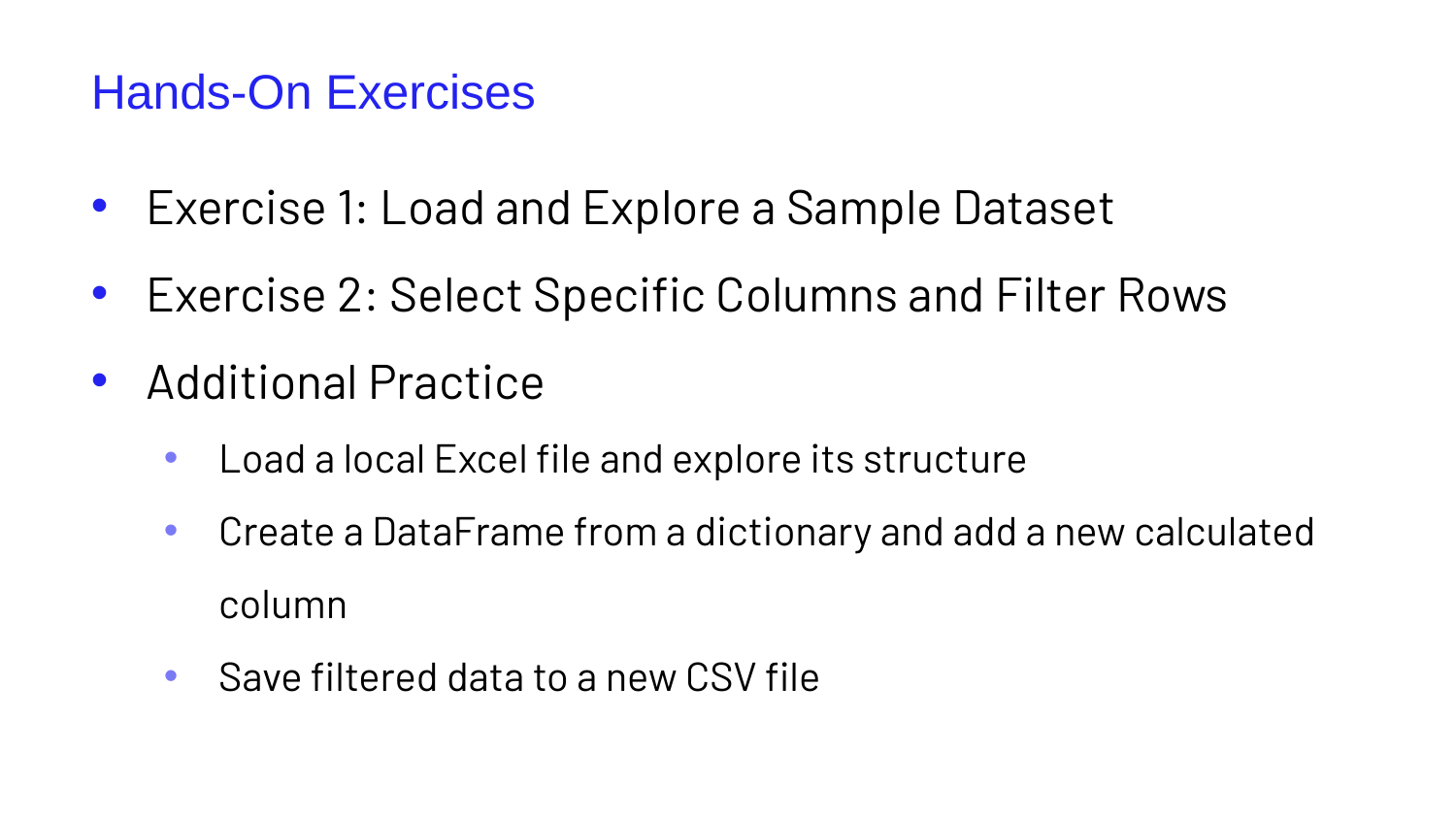

Hands-On Exercises
Exercise 1: Load and Explore a Sample Dataset
Exercise 2: Select Specific Columns and Filter Rows
Additional Practice
Load a local Excel file and explore its structure
Create a DataFrame from a dictionary and add a new calculated column
Save filtered data to a new CSV file